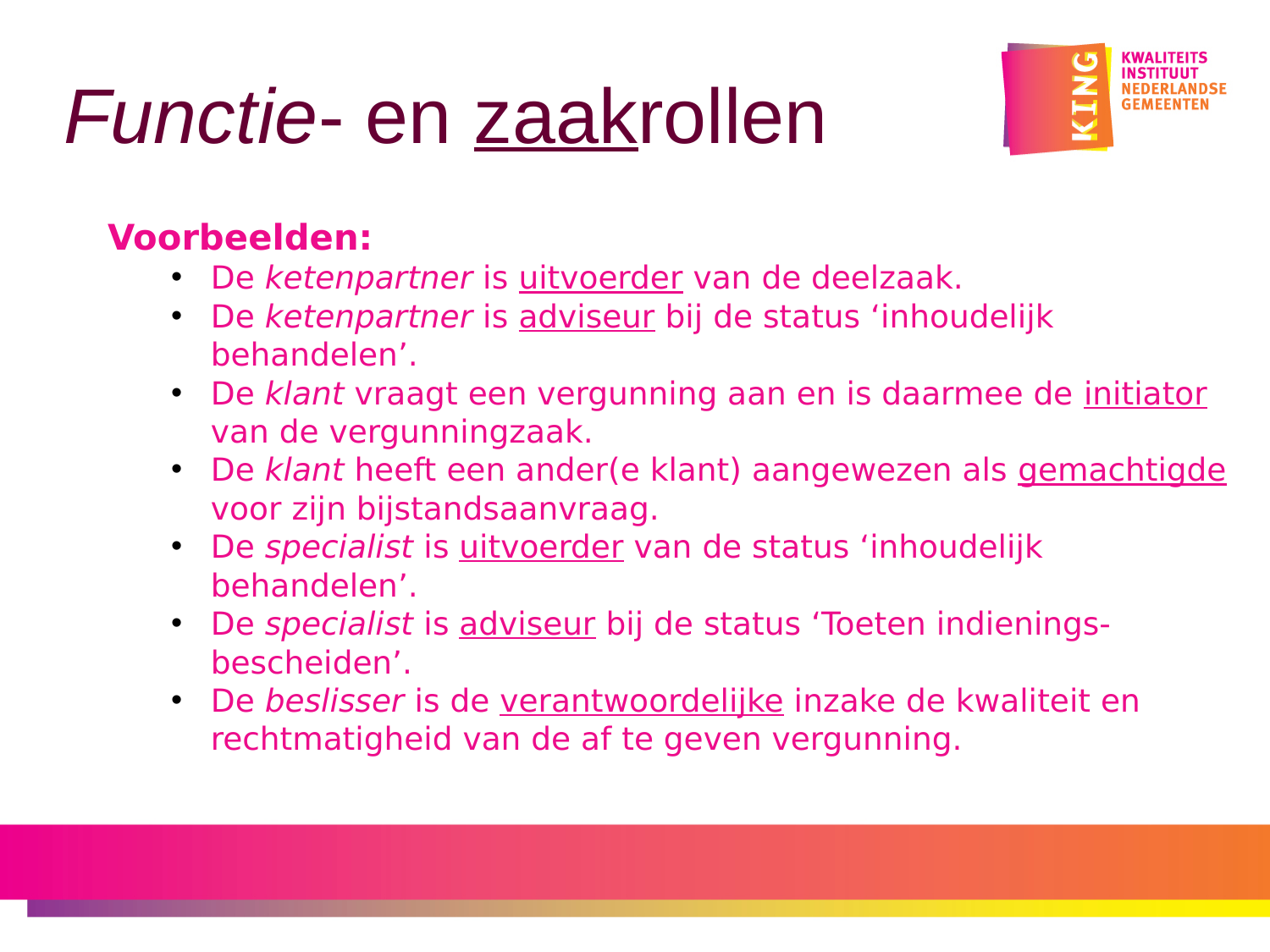

# Functie- en zaakrollen
Voorbeelden:
De ketenpartner is uitvoerder van de deelzaak.
De ketenpartner is adviseur bij de status ‘inhoudelijk behandelen’.
De klant vraagt een vergunning aan en is daarmee de initiator van de vergunningzaak.
De klant heeft een ander(e klant) aangewezen als gemachtigde voor zijn bijstandsaanvraag.
De specialist is uitvoerder van de status ‘inhoudelijk behandelen’.
De specialist is adviseur bij de status ‘Toeten indienings-bescheiden’.
De beslisser is de verantwoordelijke inzake de kwaliteit en rechtmatigheid van de af te geven vergunning.